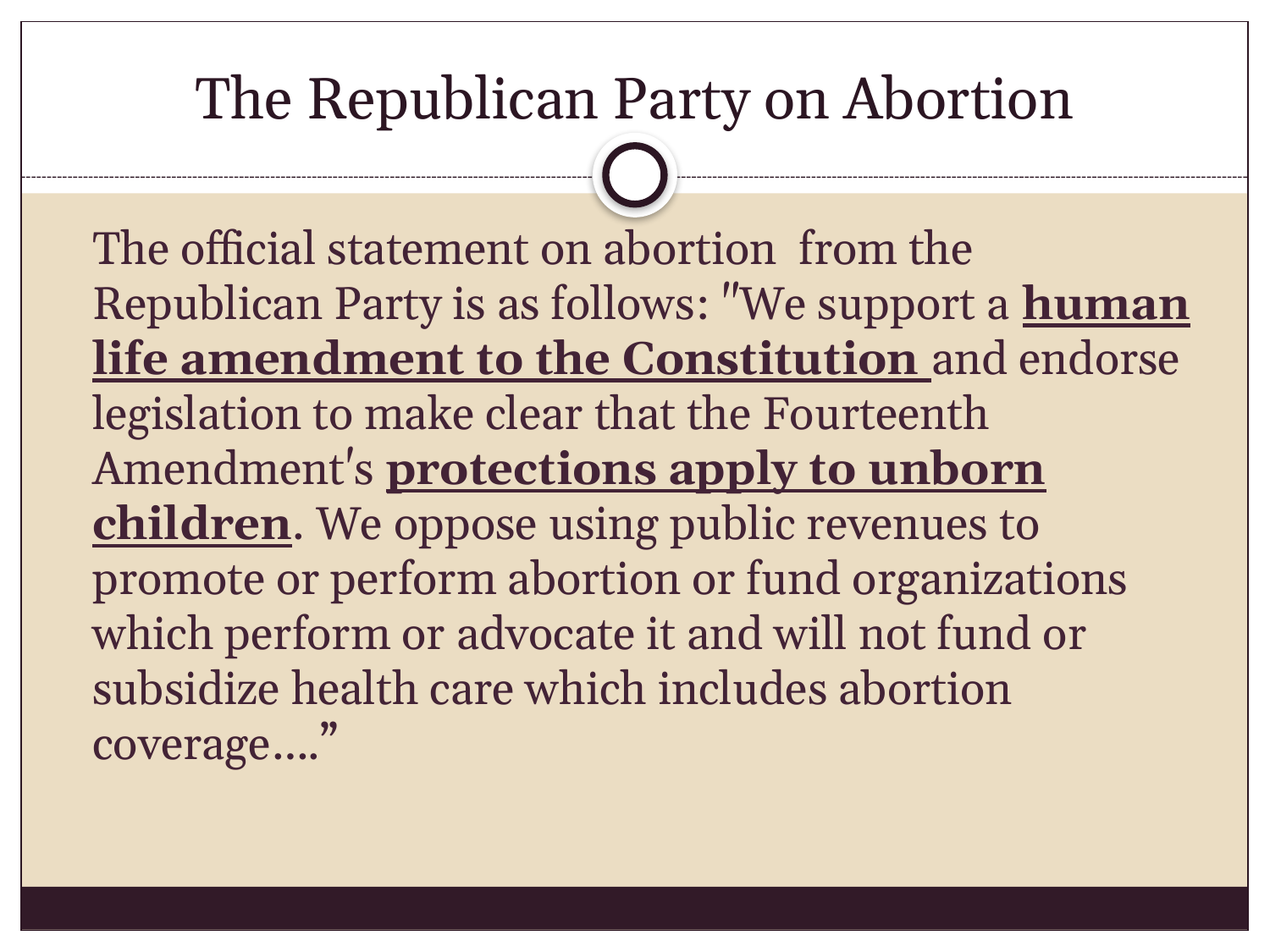

# The Republican Party on Abortion
	The official statement on abortion  from the Republican Party is as follows: "We support a human life amendment to the Constitution and endorse legislation to make clear that the Fourteenth Amendment's protections apply to unborn children. We oppose using public revenues to promote or perform abortion or fund organizations which perform or advocate it and will not fund or subsidize health care which includes abortion coverage….”